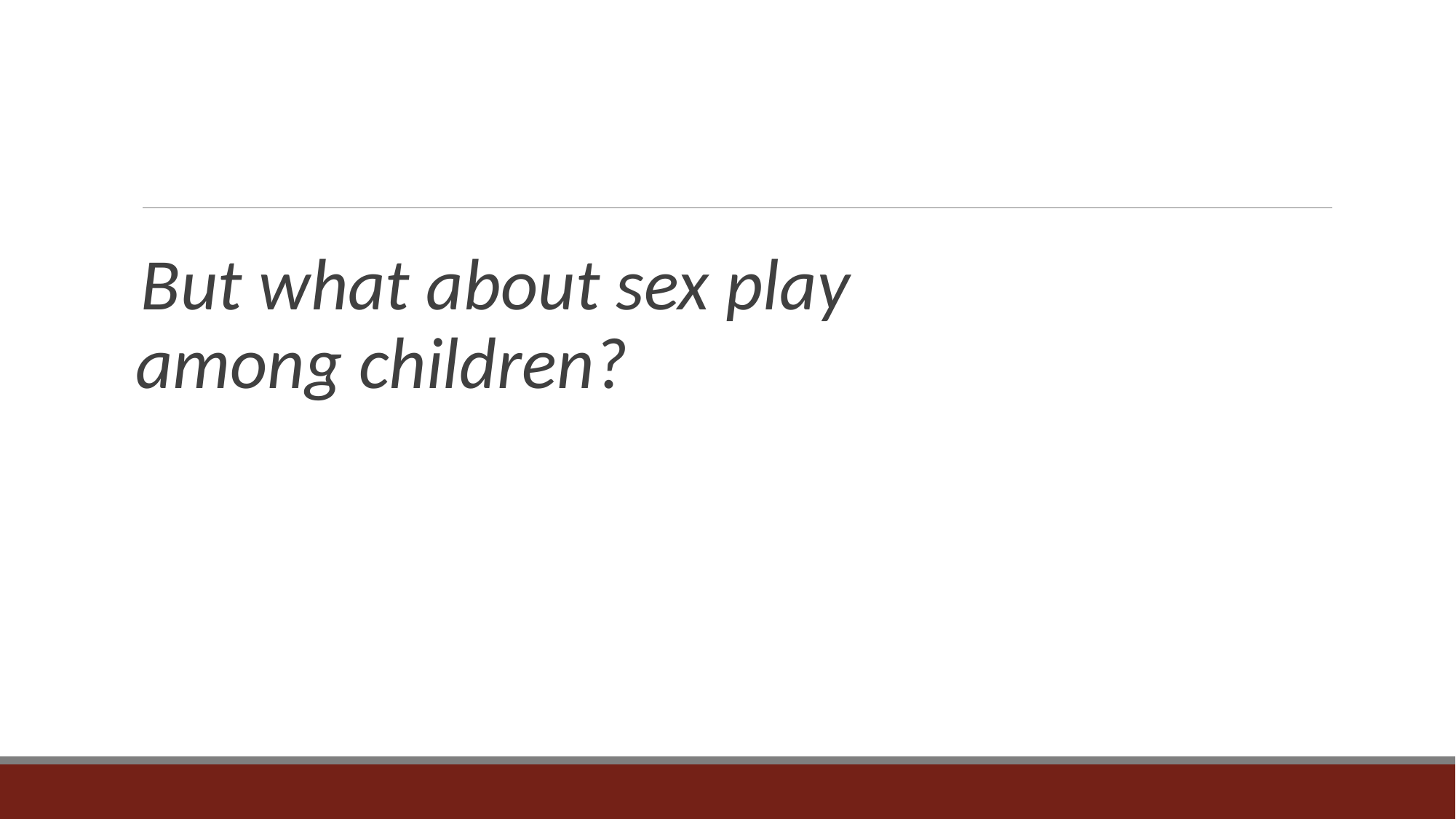

But what about sex play among children?